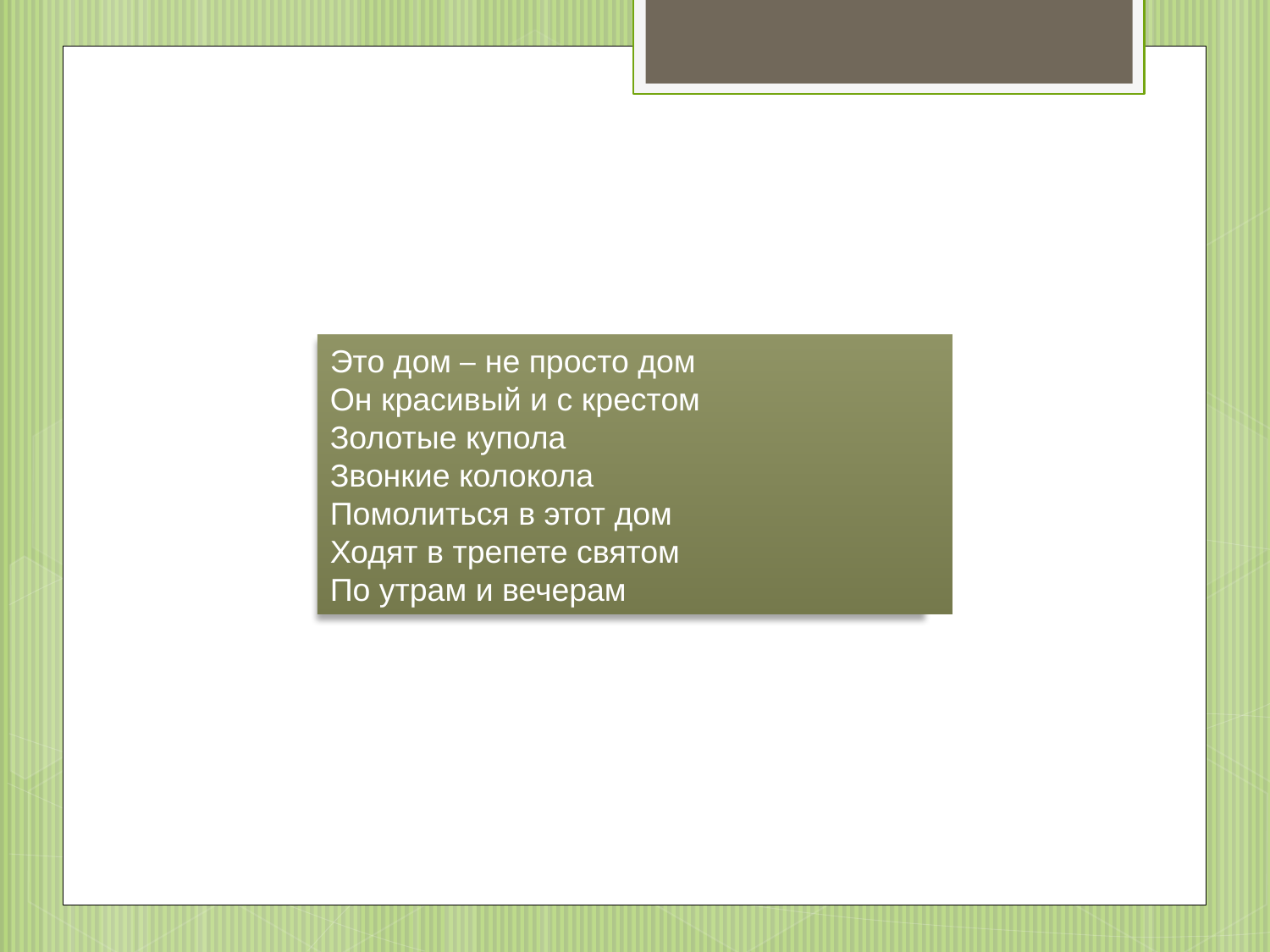

Это дом – не просто дом
Он красивый и с крестом
Золотые купола
Звонкие колокола
Помолиться в этот дом
Ходят в трепете святом
По утрам и вечерам